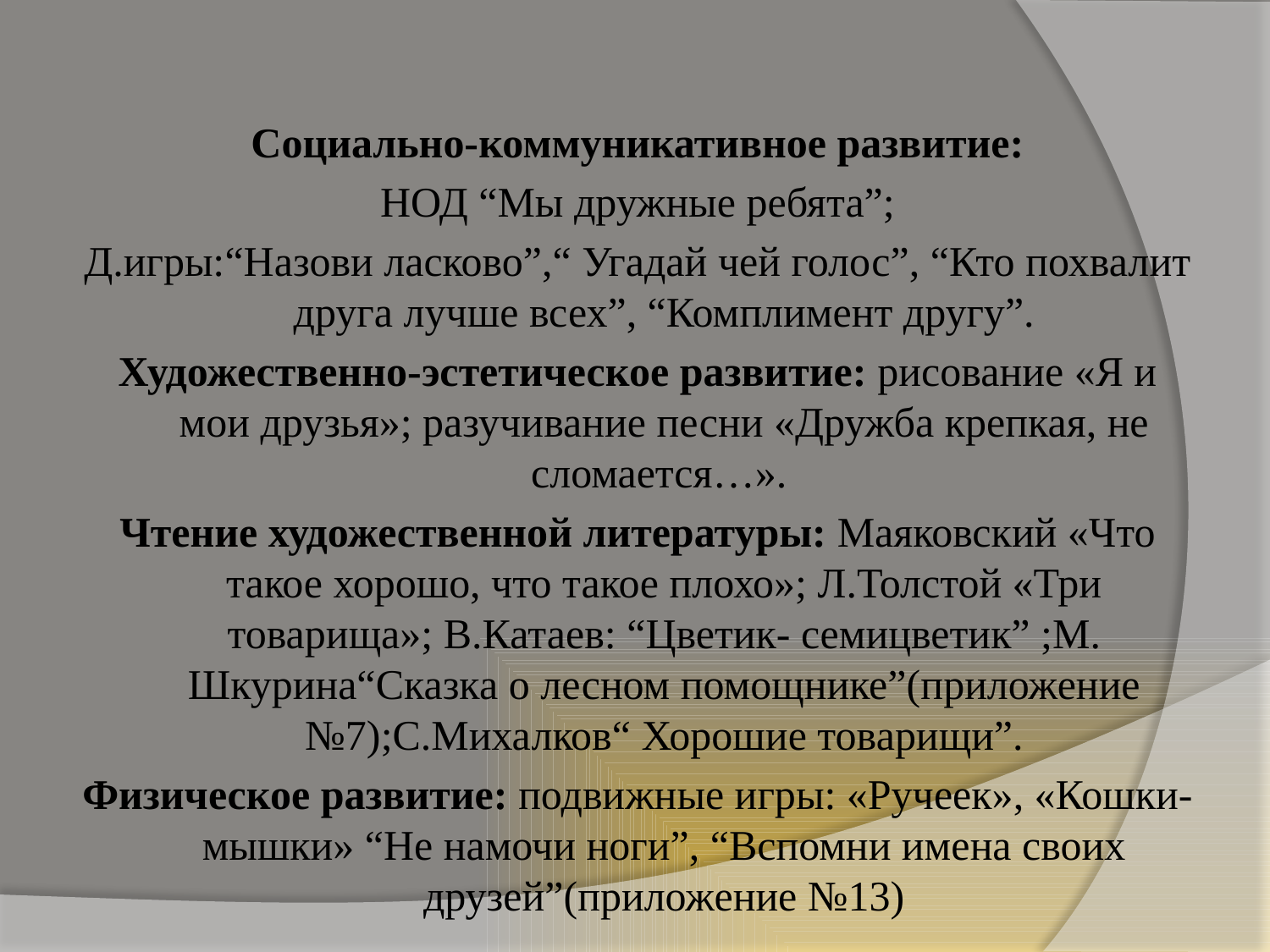

#
Социально-коммуникативное развитие:
 НОД “Мы дружные ребята”;
Д.игры:“Назови ласково”,“ Угадай чей голос”, “Кто похвалит друга лучше всех”, “Комплимент другу”.
Художественно-эстетическое развитие: рисование «Я и мои друзья»; разучивание песни «Дружба крепкая, не сломается…».
Чтение художественной литературы: Маяковский «Что такое хорошо, что такое плохо»; Л.Толстой «Три товарища»; В.Катаев: “Цветик- семицветик” ;М. Шкурина“Сказка о лесном помощнике”(приложение №7);С.Михалков“ Хорошие товарищи”.
Физическое развитие: подвижные игры: «Ручеек», «Кошки-мышки» “Не намочи ноги”, “Вспомни имена своих друзей”(приложение №13)